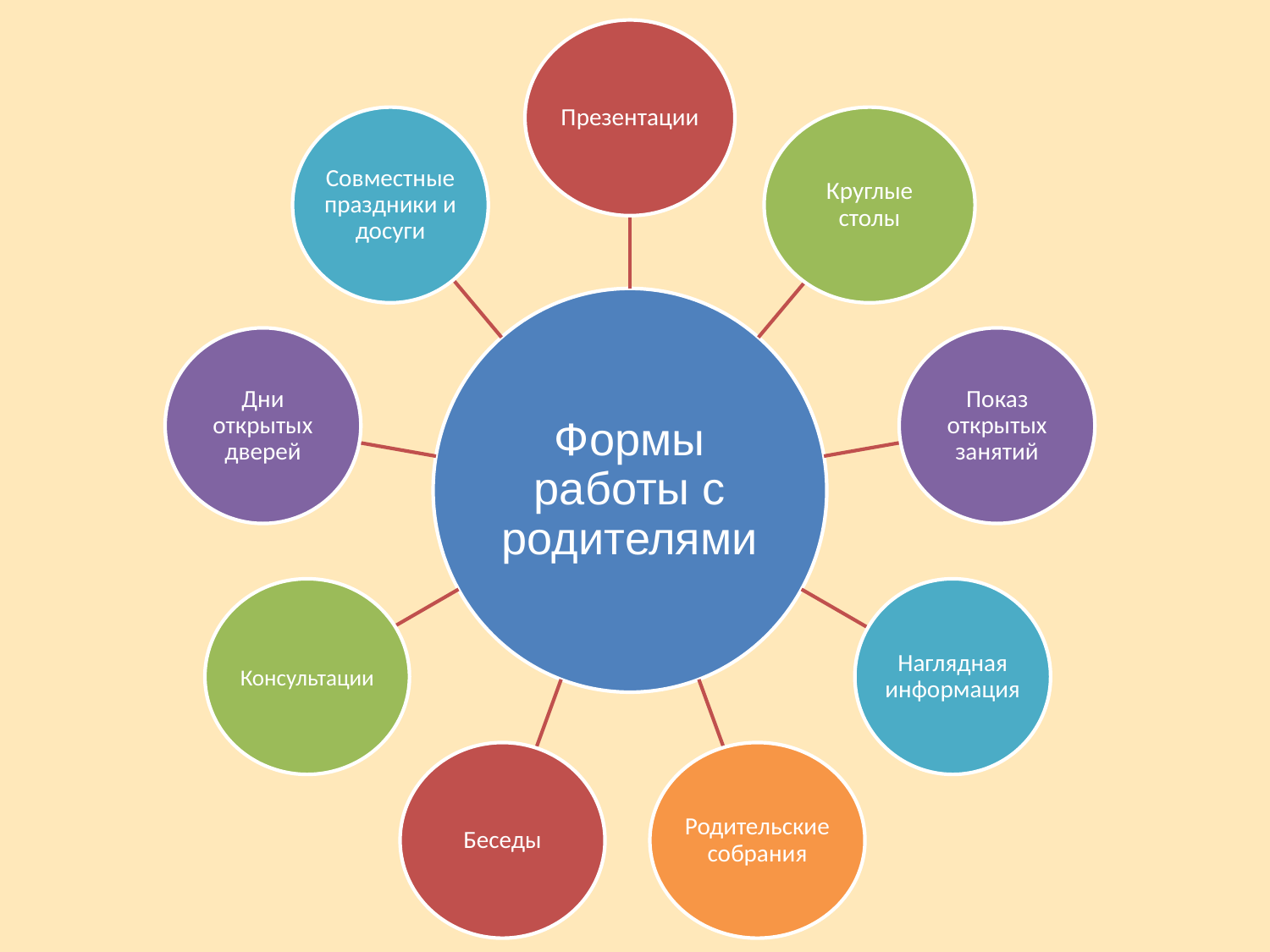

Формы работы с родителями

Презентации

Круглые столы

Показ открытых занятий

Наглядная информация

Родительские собрания

Беседы

Консультации

Дни открытых дверей

Совместные праздники и досуги